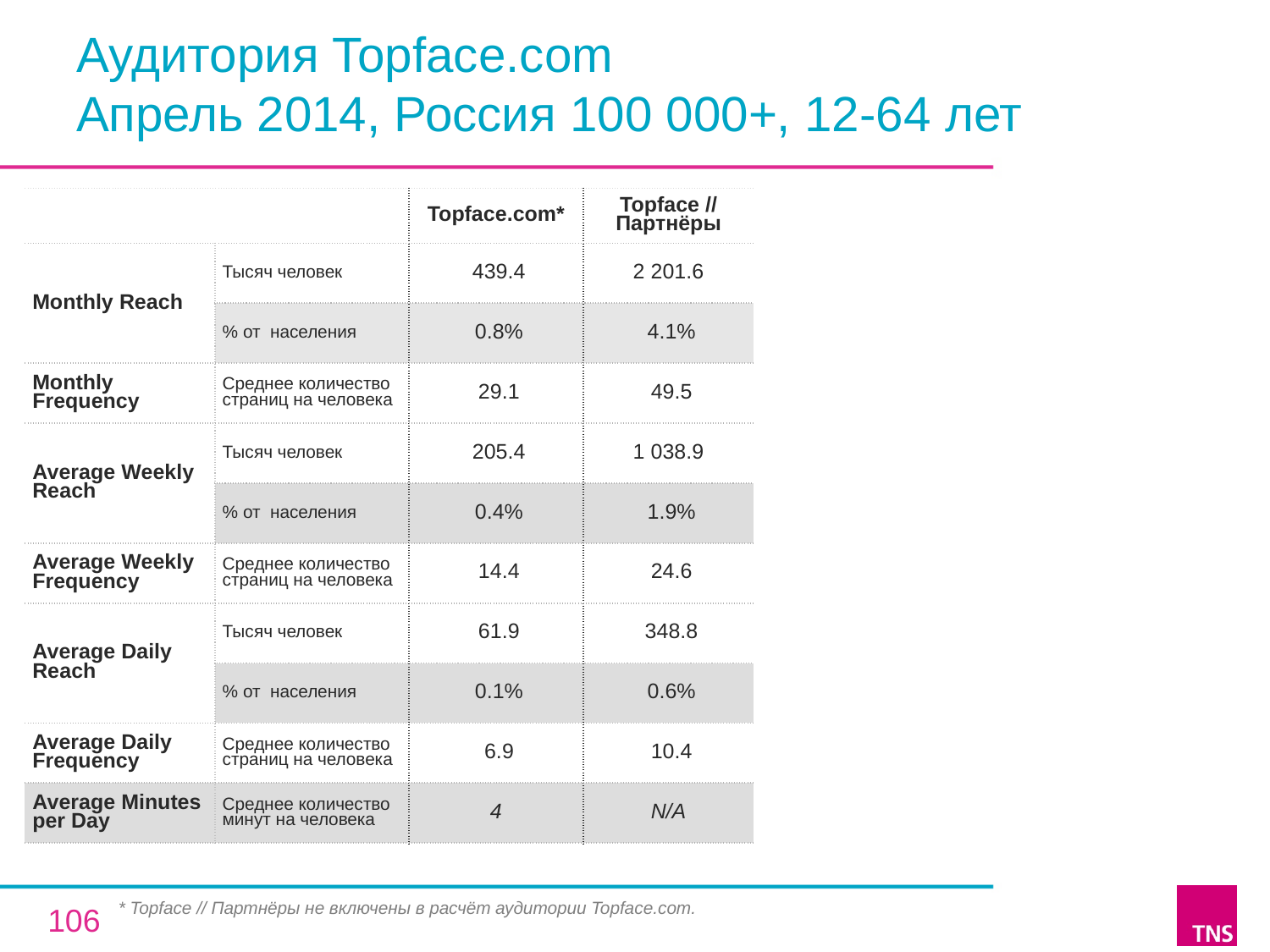

# Аудитория Topface.com Апрель 2014, Россия 100 000+, 12-64 лет
|  |  | Topface.com\* | Topface // Партнёры |
| --- | --- | --- | --- |
| Monthly Reach | Тысяч человек | 439.4 | 2 201.6 |
|  | % от населения | 0.8% | 4.1% |
| Monthly Frequency | Среднее количество страниц на человека | 29.1 | 49.5 |
| Average Weekly Reach | Тысяч человек | 205.4 | 1 038.9 |
|  | % от населения | 0.4% | 1.9% |
| Average Weekly Frequency | Среднее количество страниц на человека | 14.4 | 24.6 |
| Average Daily Reach | Тысяч человек | 61.9 | 348.8 |
|  | % от населения | 0.1% | 0.6% |
| Average Daily Frequency | Среднее количество страниц на человека | 6.9 | 10.4 |
| Average Minutes per Day | Среднее количество минут на человека | 4 | N/A |
* Topface // Партнёры не включены в расчёт аудитории Topface.сom.
106